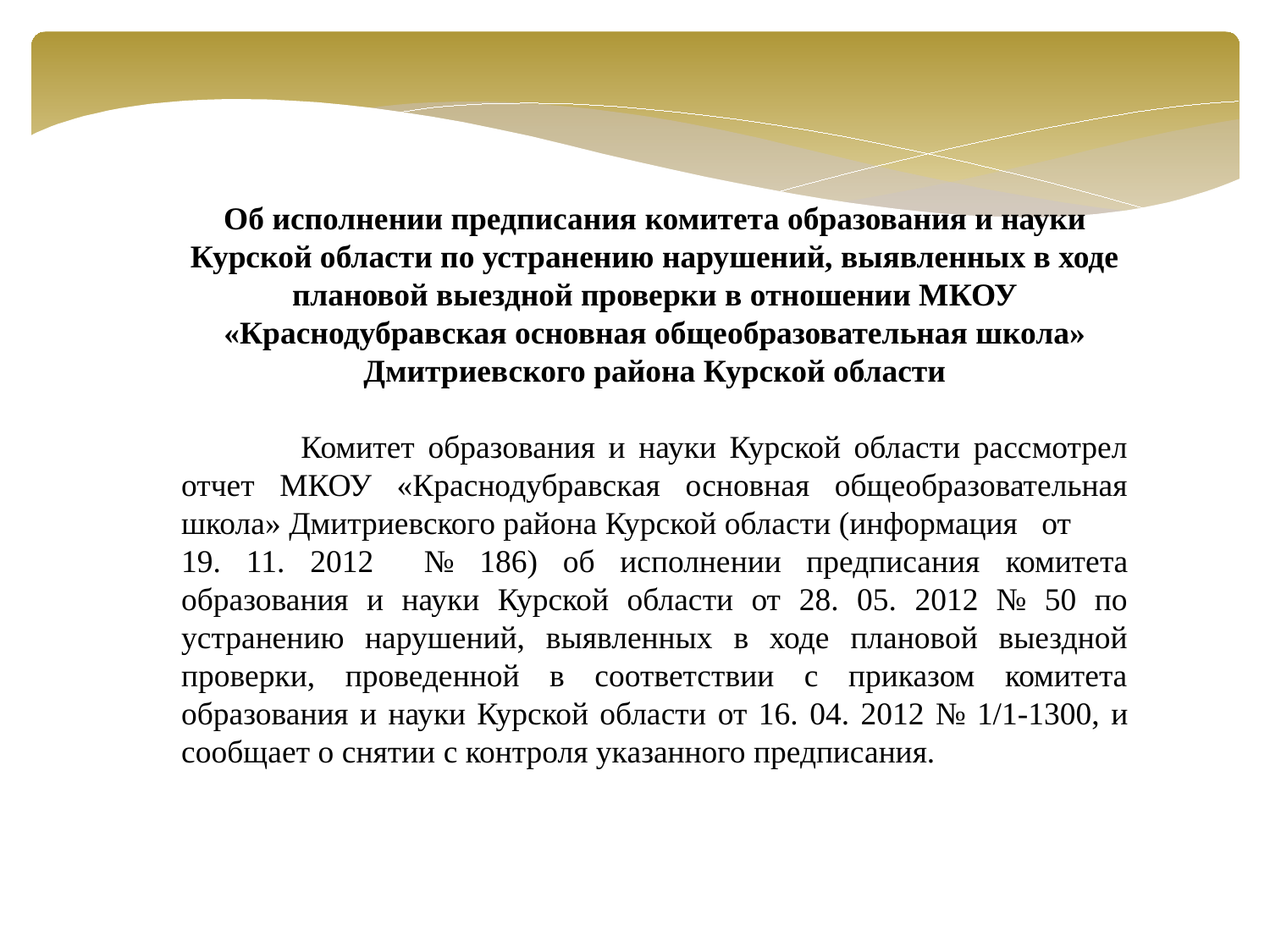

Об исполнении предписания комитета образования и науки Курской области по устранению нарушений, выявленных в ходе плановой выездной проверки в отношении МКОУ «Краснодубравская основная общеобразовательная школа» Дмитриевского района Курской области

         Комитет образования и науки Курской области рассмотрел отчет МКОУ «Краснодубравская основная общеобразовательная школа» Дмитриевского района Курской области (информация   от
19. 11. 2012  № 186) об исполнении предписания комитета образования и науки Курской области от 28. 05. 2012 № 50 по устранению нарушений, выявленных в ходе плановой выездной проверки, проведенной в соответствии с приказом комитета образования и науки Курской области от 16. 04. 2012 № 1/1-1300, и сообщает о снятии с контроля указанного предписания.